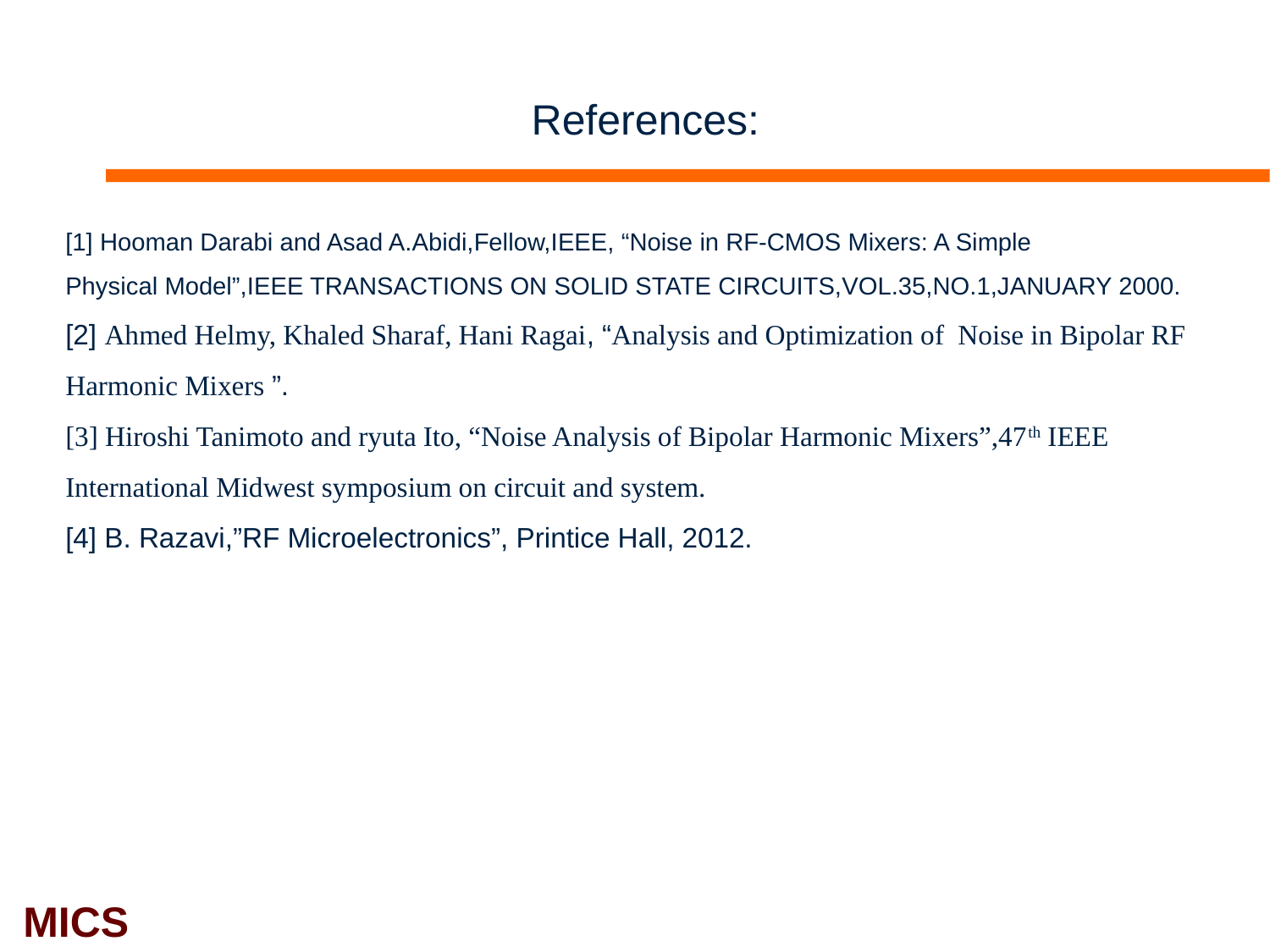

References:

[1] Hooman Darabi and Asad A.Abidi,Fellow,IEEE, “Noise in RF-CMOS Mixers: A Simple
Physical Model”,IEEE TRANSACTIONS ON SOLID STATE CIRCUITS,VOL.35,NO.1,JANUARY 2000.
[2] Ahmed Helmy, Khaled Sharaf, Hani Ragai, “Analysis and Optimization of  Noise in Bipolar RF Harmonic Mixers ”.
[3] Hiroshi Tanimoto and ryuta Ito, “Noise Analysis of Bipolar Harmonic Mixers”,47th IEEE International Midwest symposium on circuit and system.
[4] B. Razavi,”RF Microelectronics”, Printice Hall, 2012.